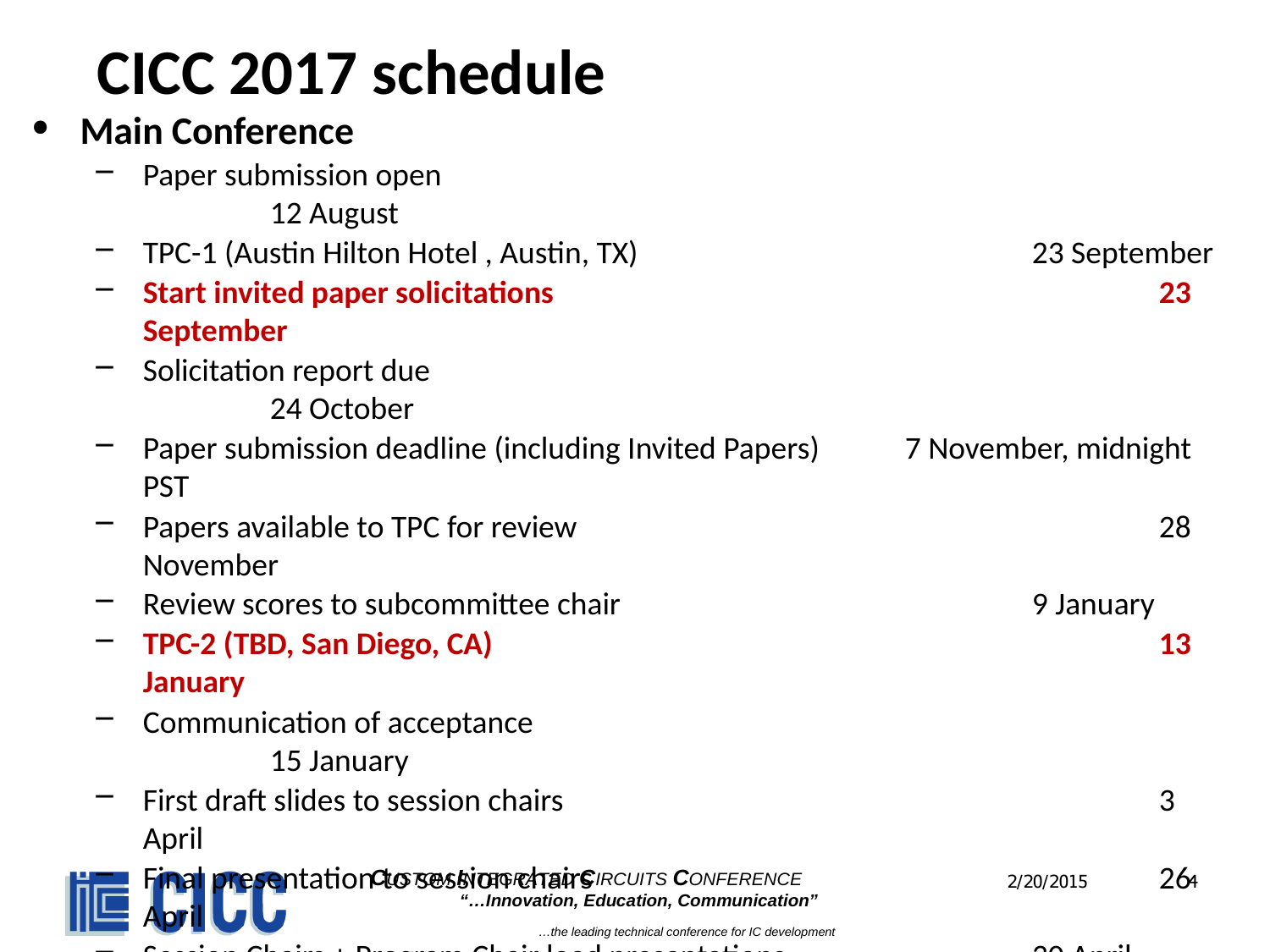

# CICC 2017 schedule
Main Conference
Paper submission open							12 August
TPC-1 (Austin Hilton Hotel , Austin, TX)				23 September
Start invited paper solicitations					23 September
Solicitation report due							24 October
Paper submission deadline (including Invited Papers) 	7 November, midnight PST
Papers available to TPC for review					28 November
Review scores to subcommittee chair				9 January
TPC-2 (TBD, San Diego, CA)						13 January
Communication of acceptance						15 January
First draft slides to session chairs					3 April
Final presentation to session chairs					26 April
Session Chairs + Program Chair load presentations	 	30 April
CICC 2017 (Hotel Van Zandt, Austin, TX)				30 April – 3 May
Educational Sessions
Speaker commitment and Ed Session titles			15 December
Advanced Program Write-up						13 January
Ed Session workbook doc deadline 					27 March